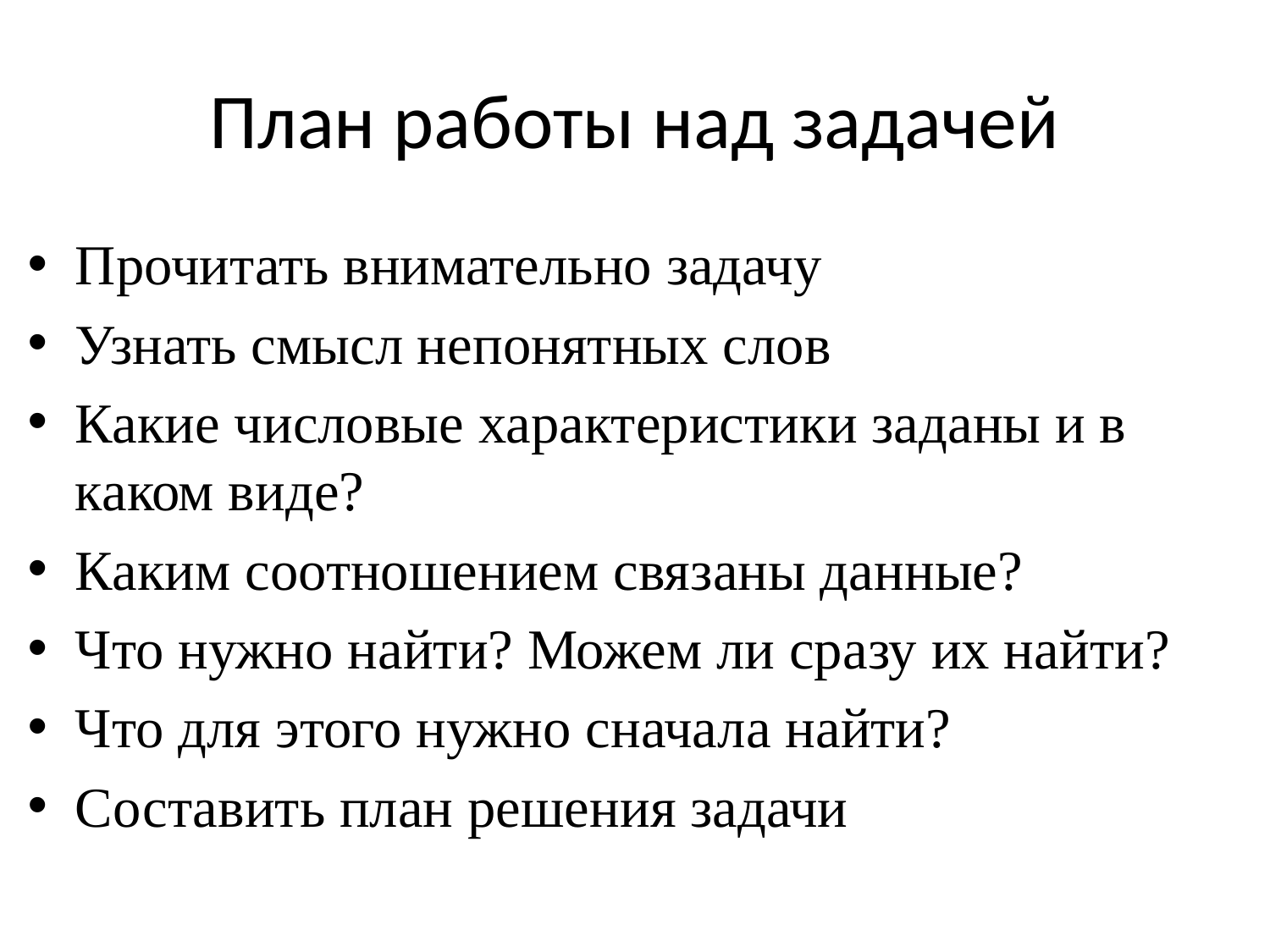

# План работы над задачей
Прочитать внимательно задачу
Узнать смысл непонятных слов
Какие числовые характеристики заданы и в каком виде?
Каким соотношением связаны данные?
Что нужно найти? Можем ли сразу их найти?
Что для этого нужно сначала найти?
Составить план решения задачи